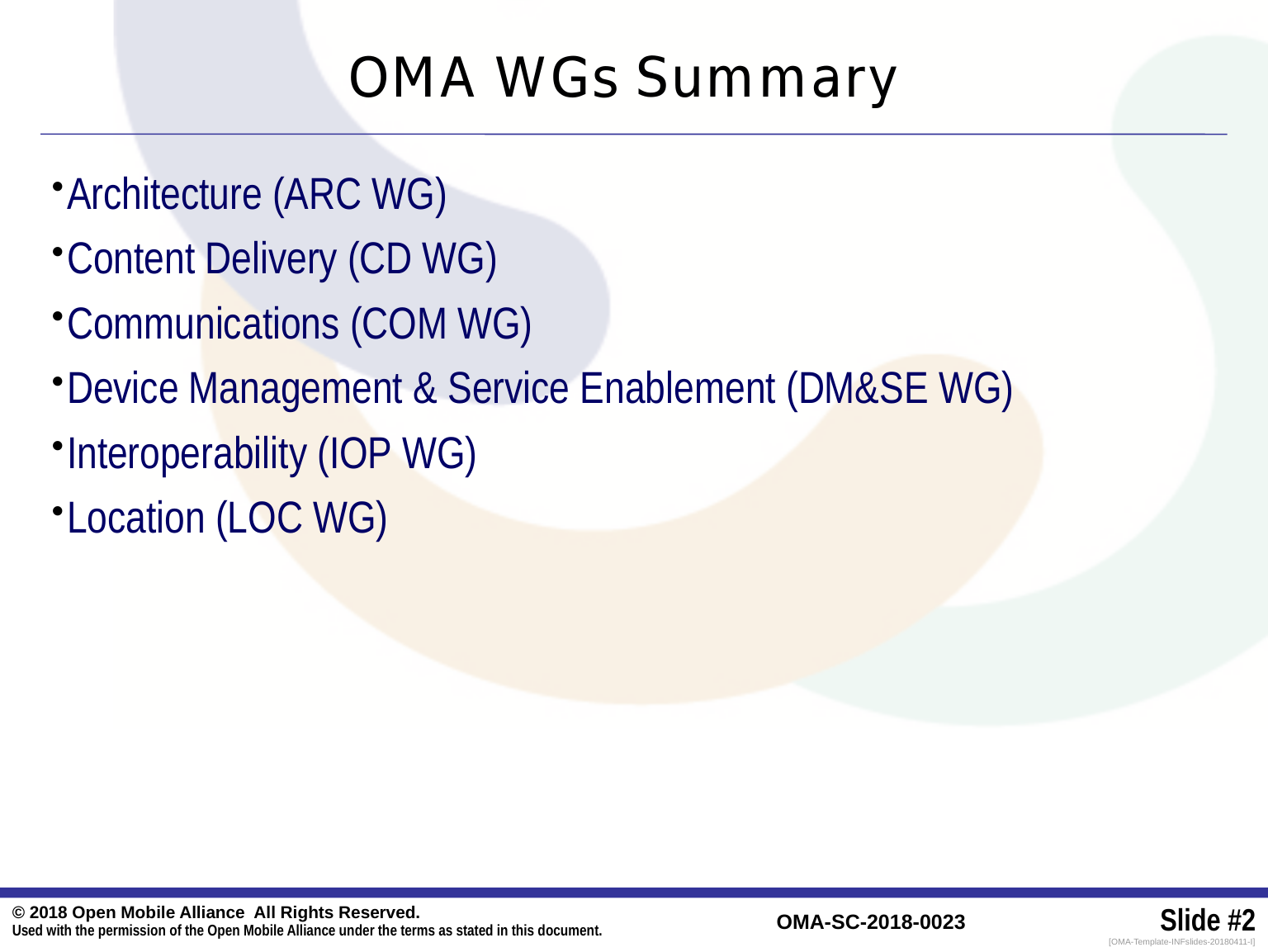

# OMA WGs Summary
Architecture (ARC WG)
Content Delivery (CD WG)
Communications (COM WG)
Device Management & Service Enablement (DM&SE WG)
Interoperability (IOP WG)
Location (LOC WG)